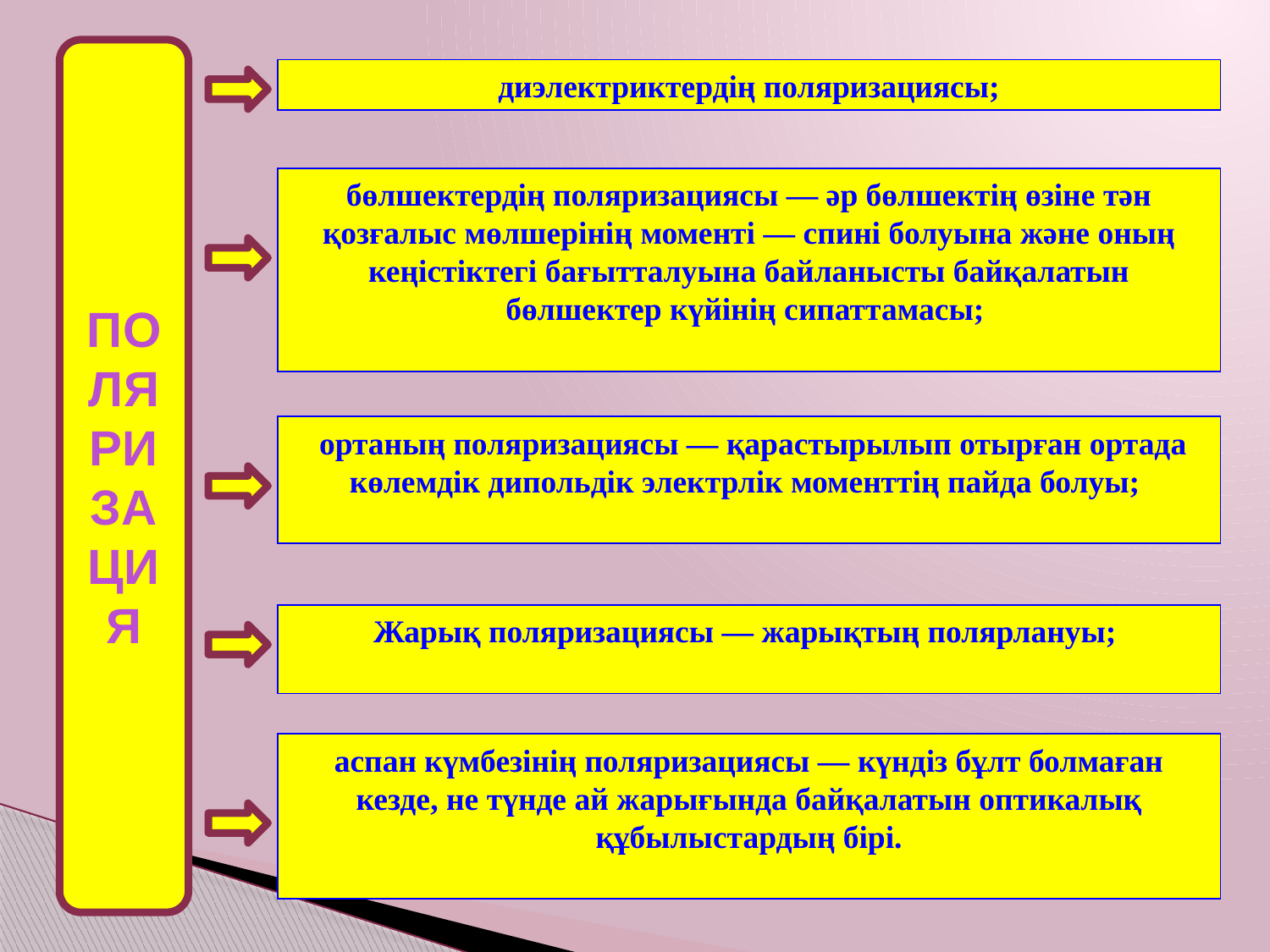

ПОЛЯРИЗАЦИЯ
диэлектриктердің поляризациясы;

бөлшектердің поляризациясы — әр бөлшектің өзіне тән қозғалыс мөлшерінің моменті — спині болуына және оның кеңістіктегі бағытталуына байланысты байқалатын бөлшектер күйінің сипаттамасы;

 ортаның поляризациясы — қарастырылып отырған ортада көлемдік дипольдік электрлік моменттің пайда болуы;

Жарық поляризациясы — жарықтың полярлануы;

аспан күмбезінің поляризациясы — күндіз бұлт болмаған кезде, не түнде ай жарығында байқалатын оптикалық құбылыстардың бірі.